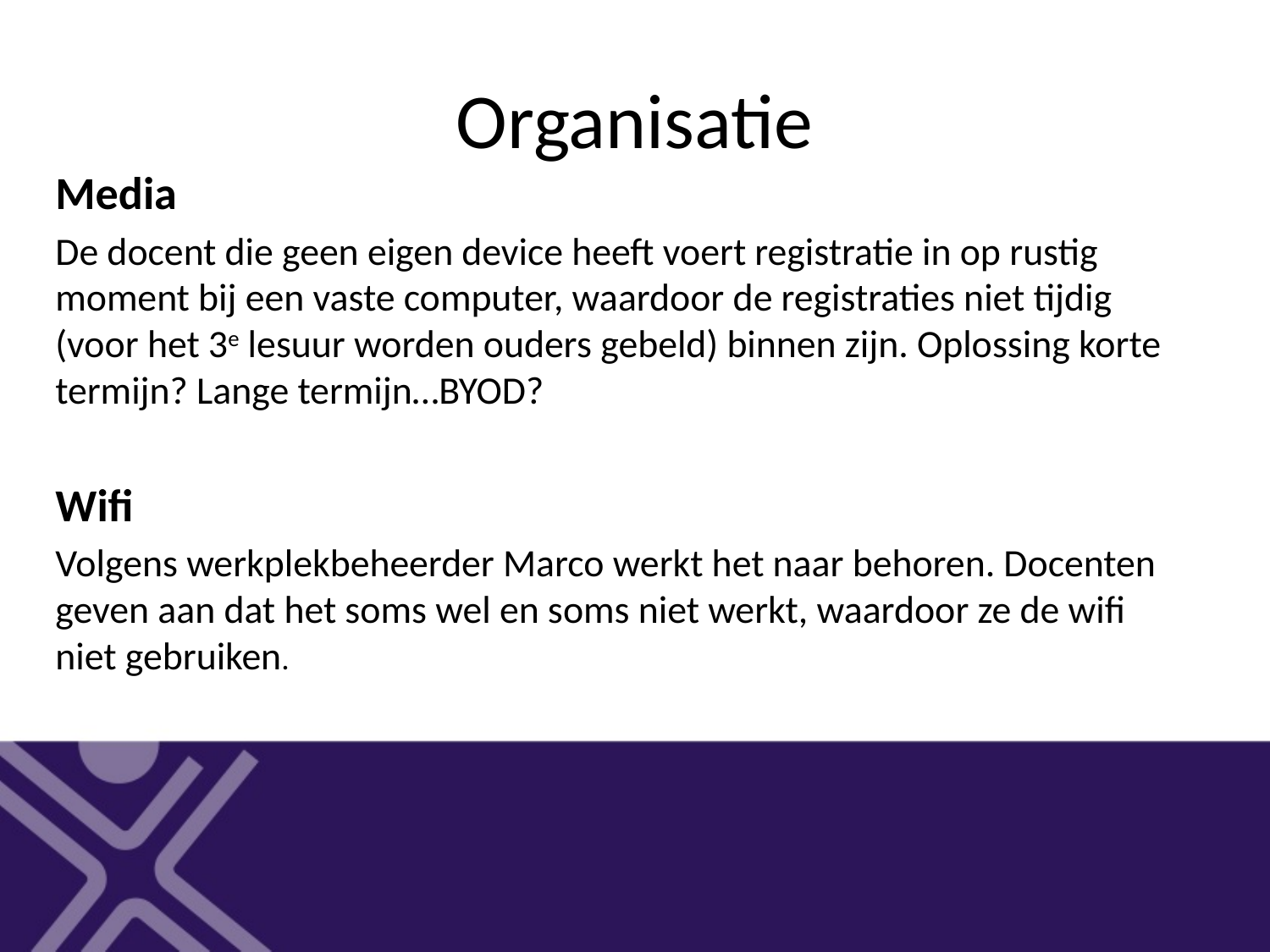

# Organisatie
Media
De docent die geen eigen device heeft voert registratie in op rustig moment bij een vaste computer, waardoor de registraties niet tijdig (voor het 3e lesuur worden ouders gebeld) binnen zijn. Oplossing korte termijn? Lange termijn…BYOD?

Wifi
Volgens werkplekbeheerder Marco werkt het naar behoren. Docenten geven aan dat het soms wel en soms niet werkt, waardoor ze de wifi niet gebruiken.